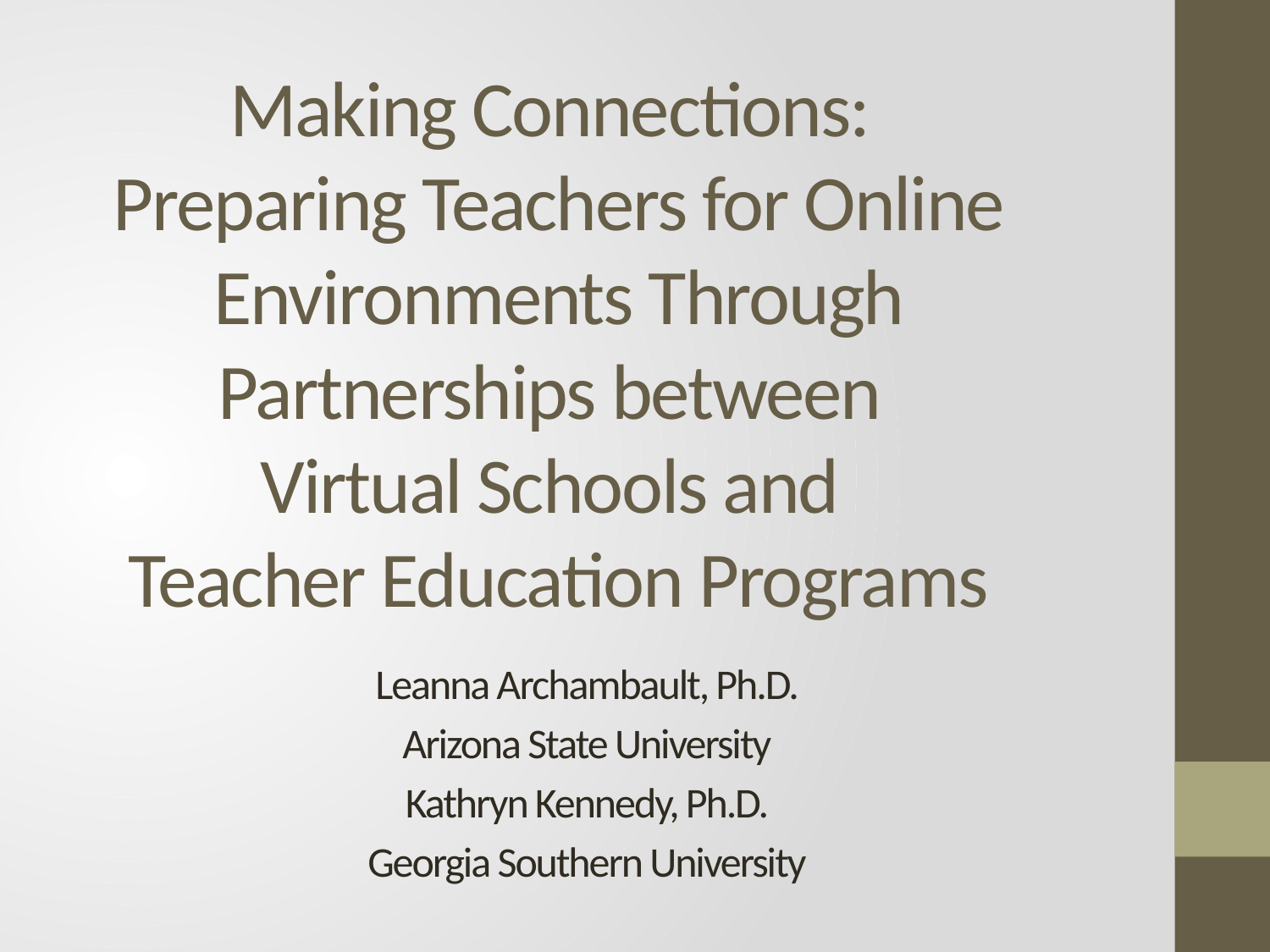

# Making Connections: Preparing Teachers for Online Environments Through Partnerships between Virtual Schools and Teacher Education Programs
Leanna Archambault, Ph.D.
Arizona State University
Kathryn Kennedy, Ph.D.
Georgia Southern University